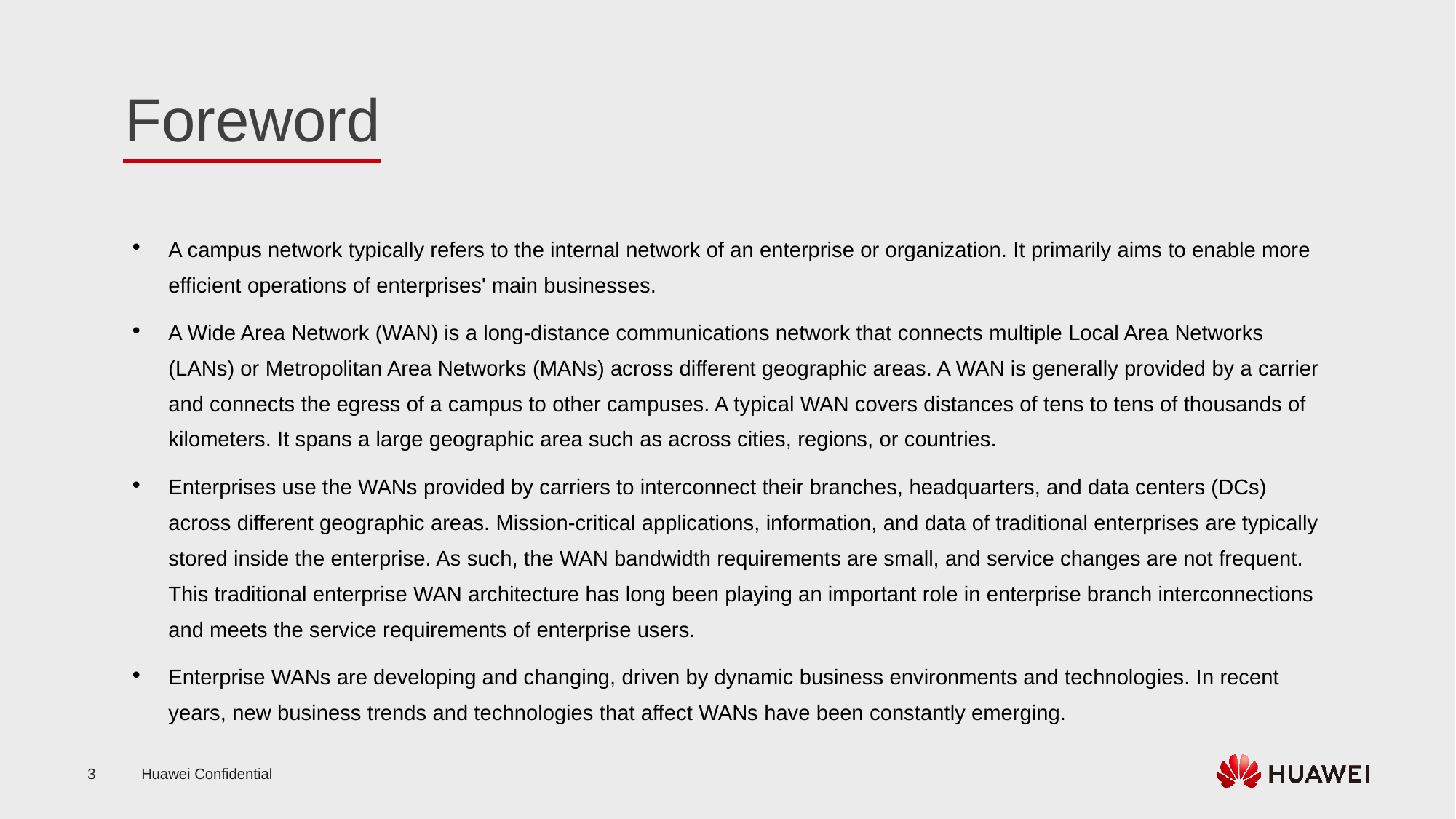

A campus network typically refers to the internal network of an enterprise or organization. It primarily aims to enable more efficient operations of enterprises' main businesses.
A Wide Area Network (WAN) is a long-distance communications network that connects multiple Local Area Networks (LANs) or Metropolitan Area Networks (MANs) across different geographic areas. A WAN is generally provided by a carrier and connects the egress of a campus to other campuses. A typical WAN covers distances of tens to tens of thousands of kilometers. It spans a large geographic area such as across cities, regions, or countries.
Enterprises use the WANs provided by carriers to interconnect their branches, headquarters, and data centers (DCs) across different geographic areas. Mission-critical applications, information, and data of traditional enterprises are typically stored inside the enterprise. As such, the WAN bandwidth requirements are small, and service changes are not frequent. This traditional enterprise WAN architecture has long been playing an important role in enterprise branch interconnections and meets the service requirements of enterprise users.
Enterprise WANs are developing and changing, driven by dynamic business environments and technologies. In recent years, new business trends and technologies that affect WANs have been constantly emerging.